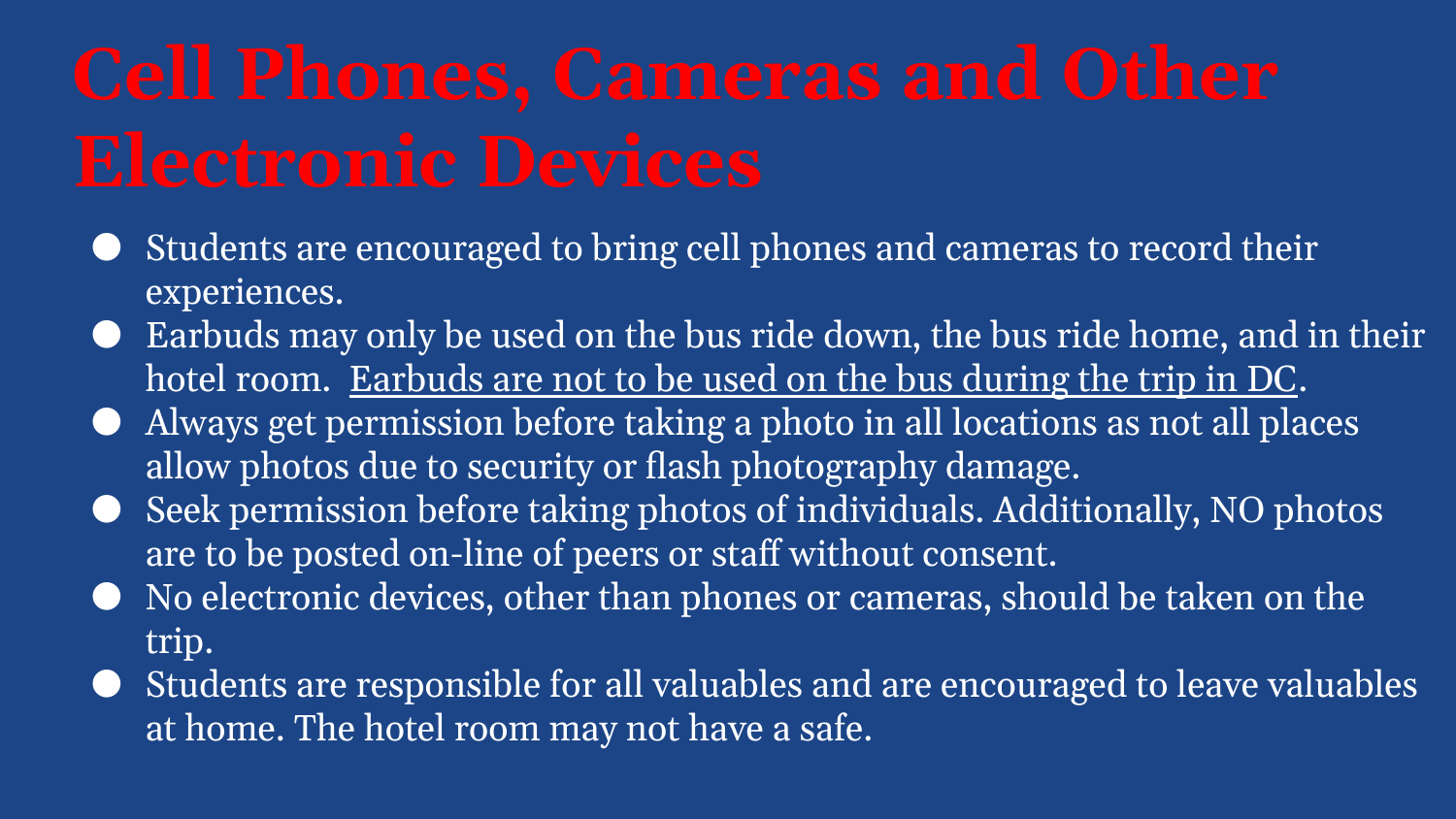

# Cell Phones, Cameras and Other Electronic Devices
Students are encouraged to bring cell phones and cameras to record their experiences.
Earbuds may only be used on the bus ride down, the bus ride home, and in their hotel room.  Earbuds are not to be used on the bus during the trip in DC.
Always get permission before taking a photo in all locations as not all places allow photos due to security or flash photography damage.
Seek permission before taking photos of individuals. Additionally, NO photos are to be posted on-line of peers or staff without consent.
No electronic devices, other than phones or cameras, should be taken on the trip.
Students are responsible for all valuables and are encouraged to leave valuables at home. The hotel room may not have a safe.